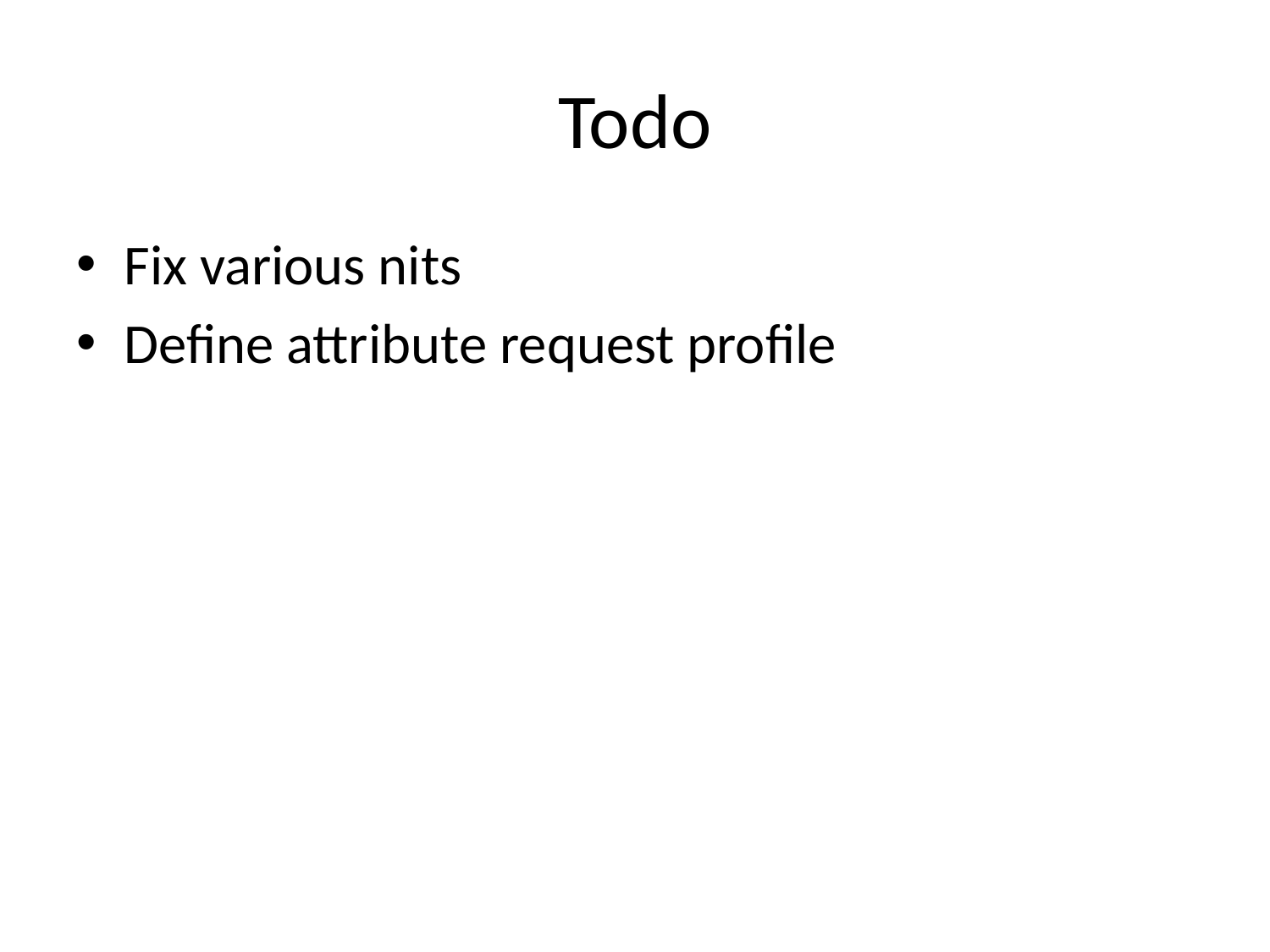

# Todo
Fix various nits
Define attribute request profile